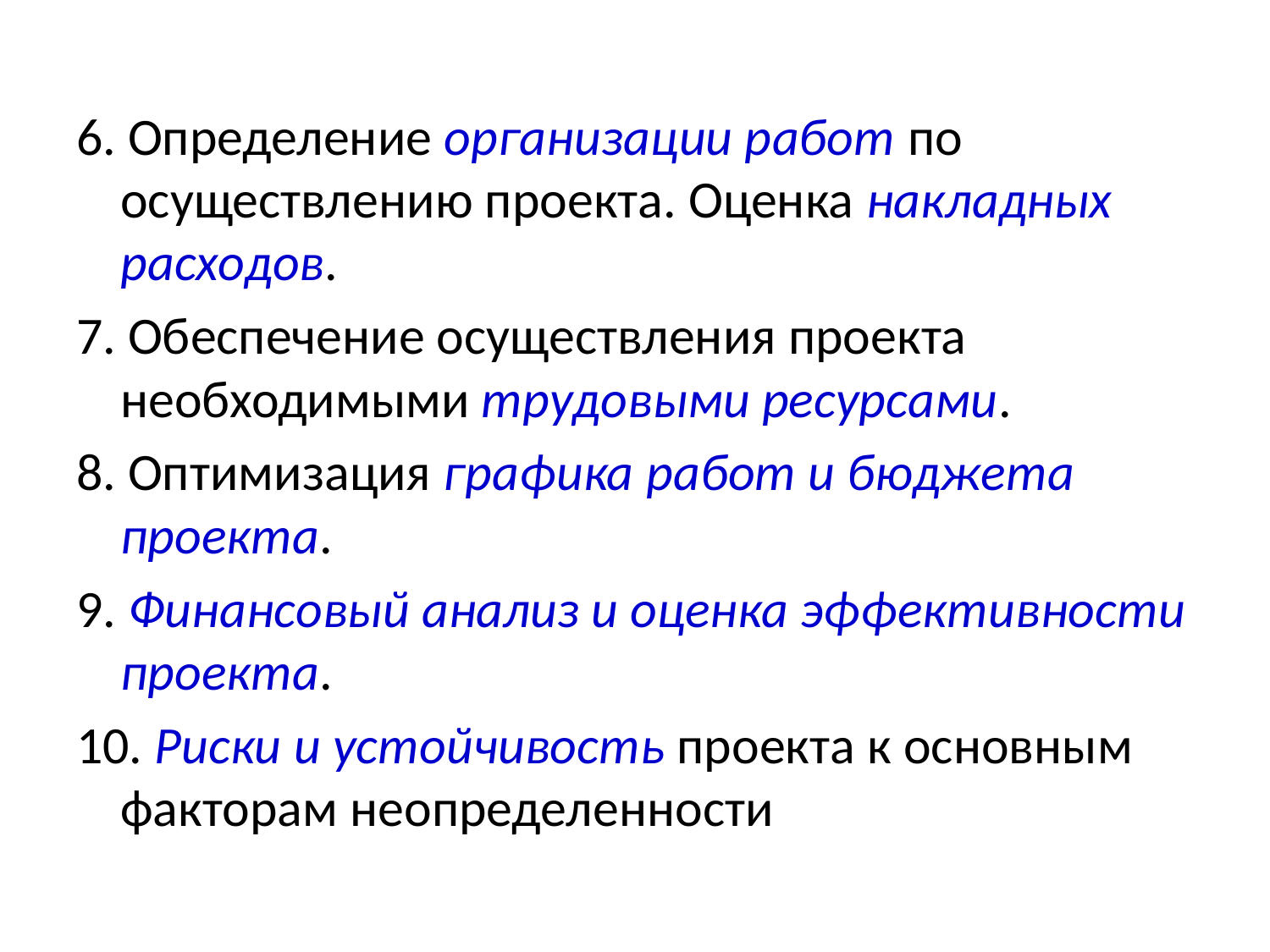

6. Определение организации работ по осуществлению проекта. Оценка накладных расходов.
7. Обеспечение осуществления проекта необходимыми трудовыми ресурсами.
8. Оптимизация графика работ и бюджета проекта.
9. Финансовый анализ и оценка эффективности проекта.
10. Риски и устойчивость проекта к основным факторам неопределенности